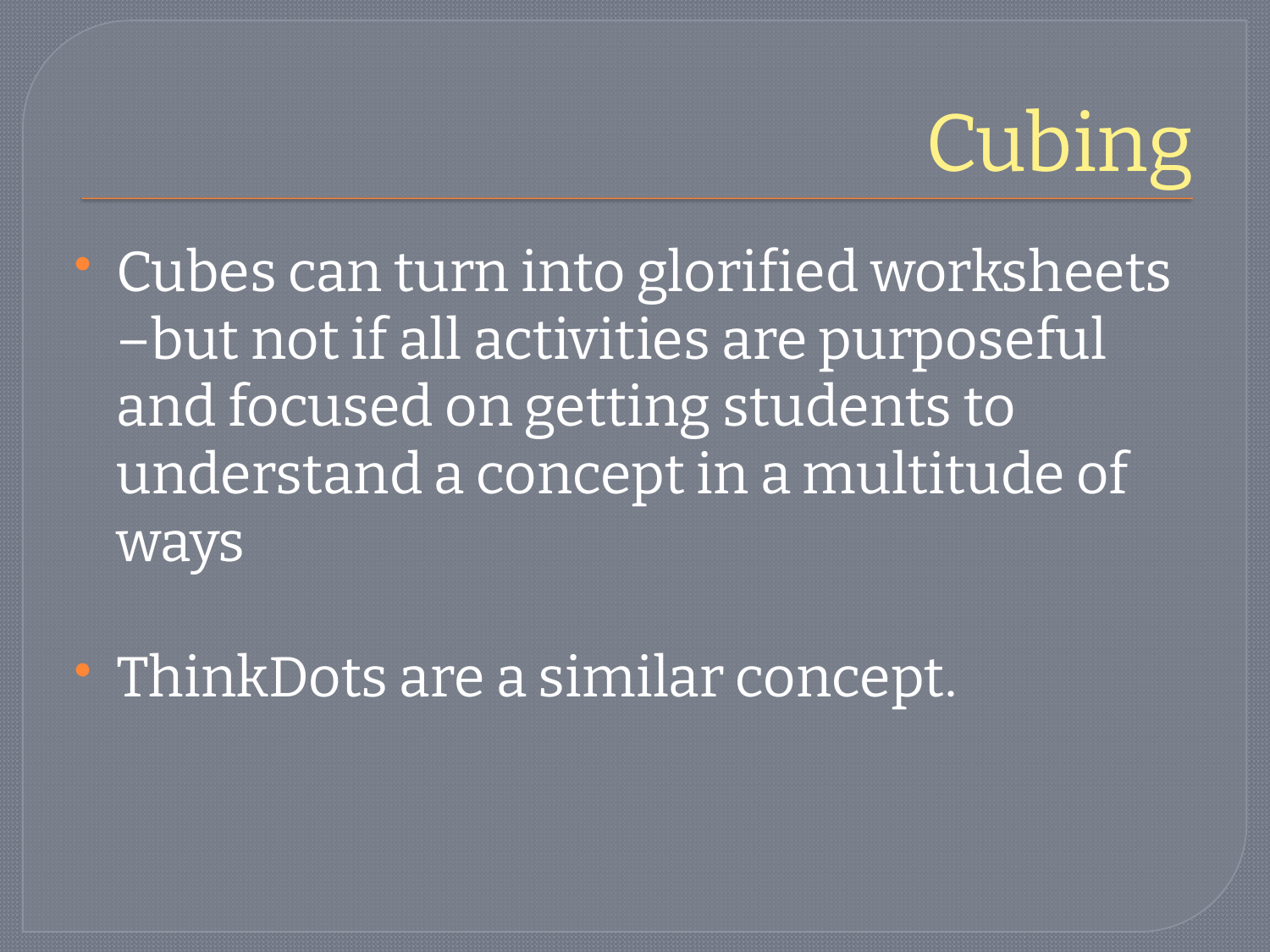

# Cubing
Cubes can turn into glorified worksheets –but not if all activities are purposeful and focused on getting students to understand a concept in a multitude of ways

ThinkDots are a similar concept.